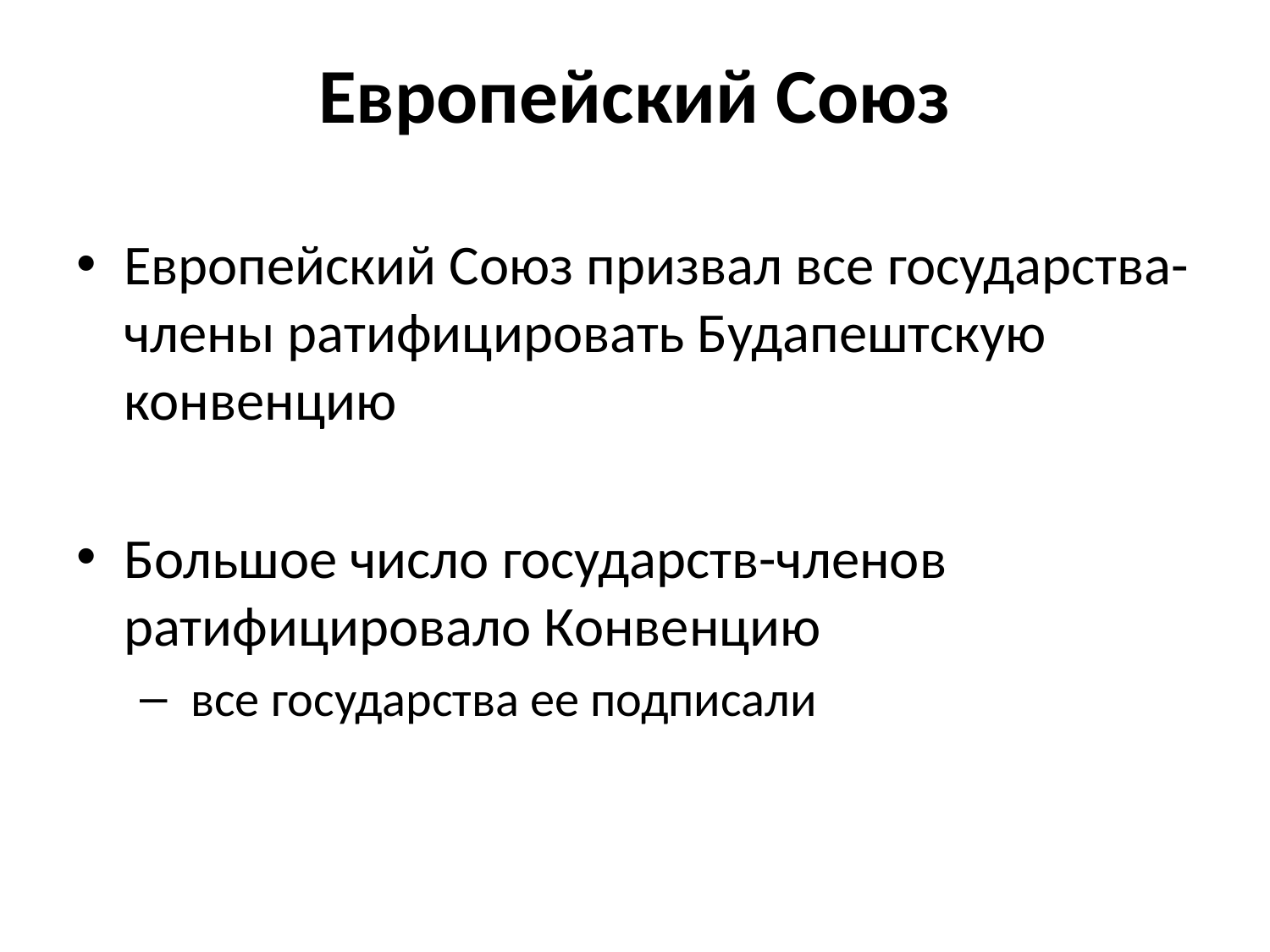

# Европейский Союз
Европейский Союз призвал все государства-члены ратифицировать Будапештскую конвенцию

Большое число государств-членов ратифицировало Конвенцию
 все государства ее подписали